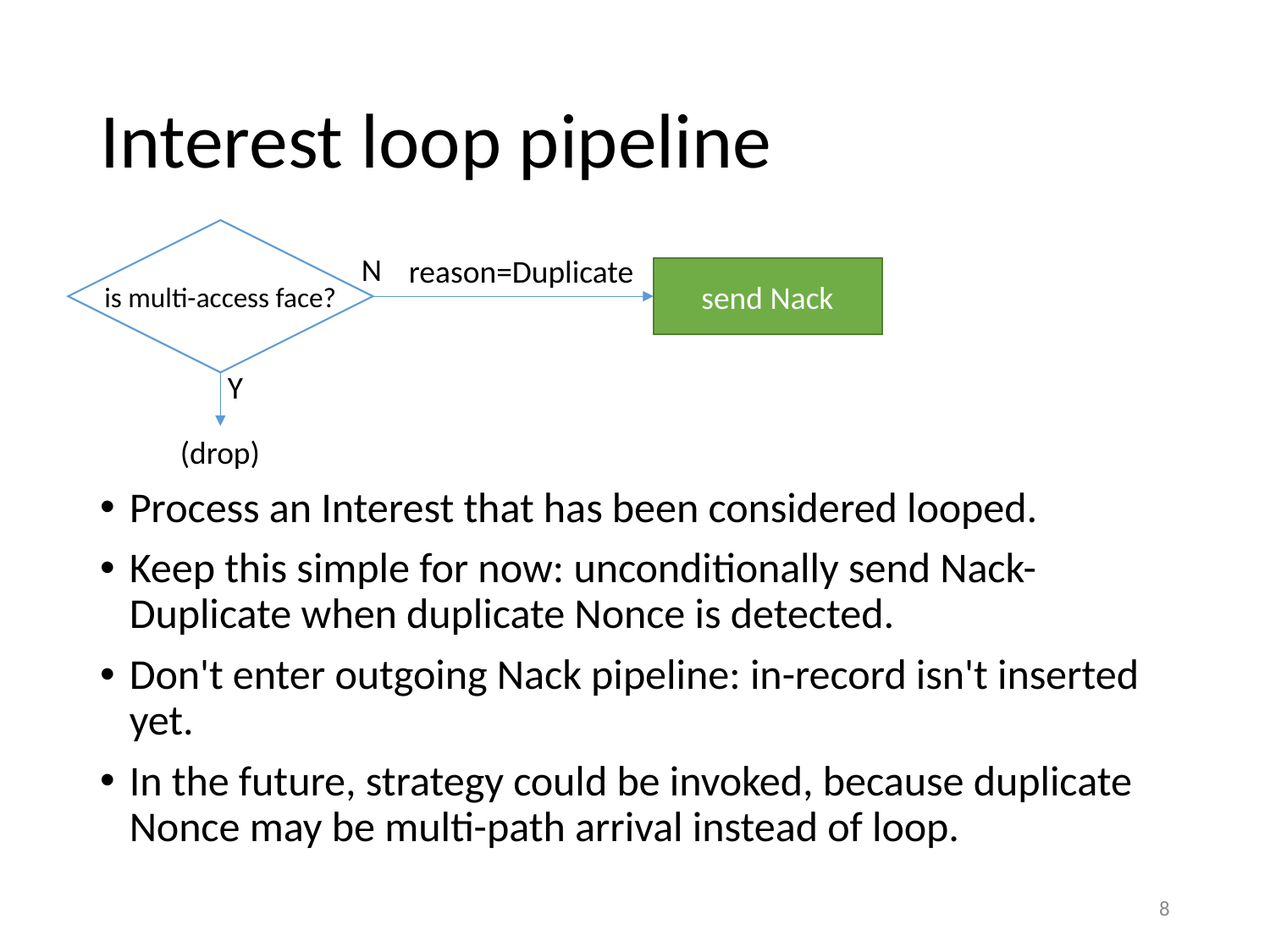

# Interest loop pipeline
is multi-access face?
N
reason=Duplicate
send Nack
Y
(drop)
Process an Interest that has been considered looped.
Keep this simple for now: unconditionally send Nack-Duplicate when duplicate Nonce is detected.
Don't enter outgoing Nack pipeline: in-record isn't inserted yet.
In the future, strategy could be invoked, because duplicate Nonce may be multi-path arrival instead of loop.
8